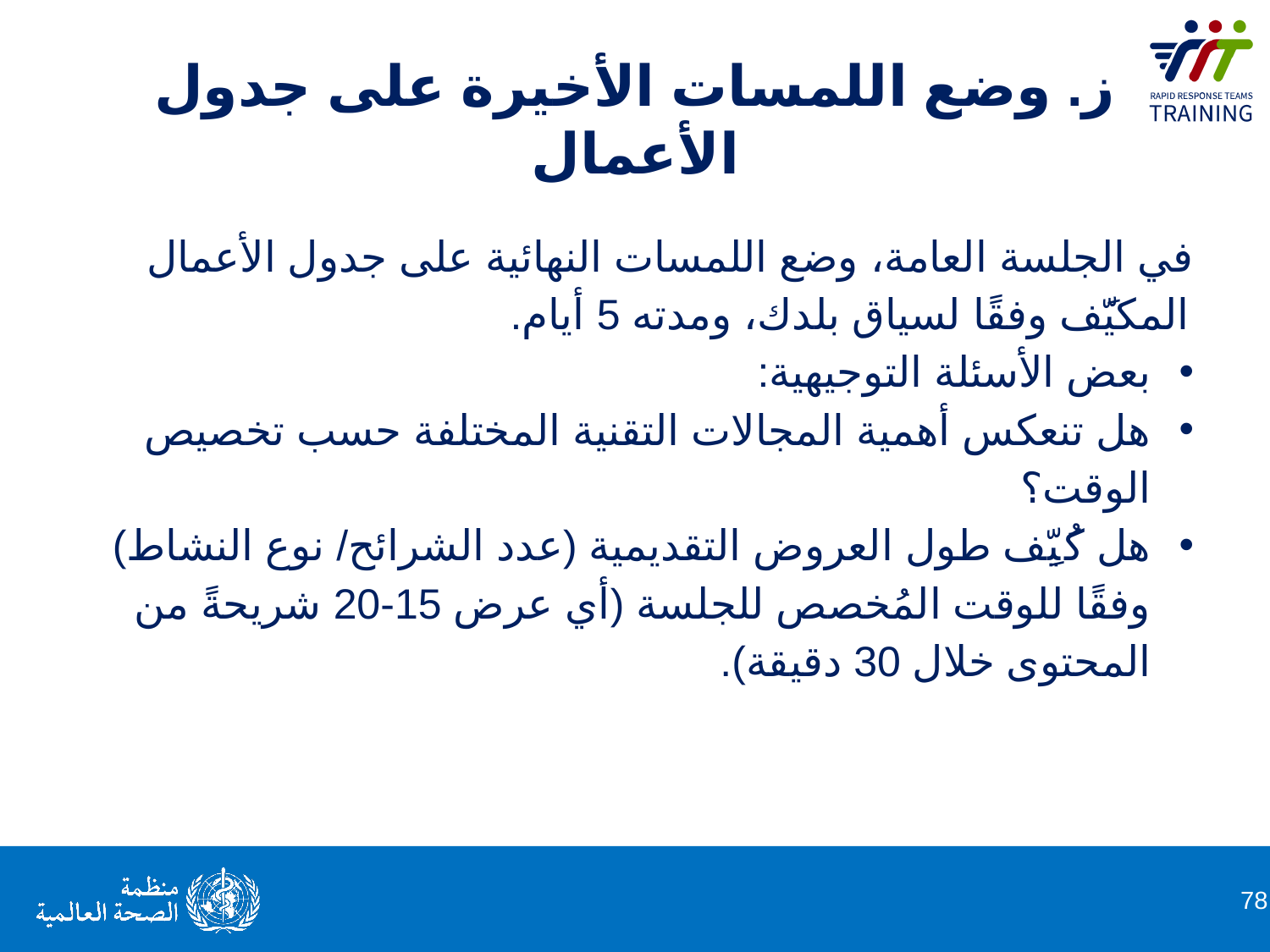

# ز. وضع اللمسات الأخيرة على جدول الأعمال
في الجلسة العامة، وضع اللمسات النهائية على جدول الأعمال المكيَّف وفقًا لسياق بلدك، ومدته 5 أيام.
بعض الأسئلة التوجيهية:
هل تنعكس أهمية المجالات التقنية المختلفة حسب تخصيص الوقت؟
هل كُيِّف طول العروض التقديمية (عدد الشرائح/ نوع النشاط) وفقًا للوقت المُخصص للجلسة (أي عرض 15-20 شريحةً من المحتوى خلال 30 دقيقة).